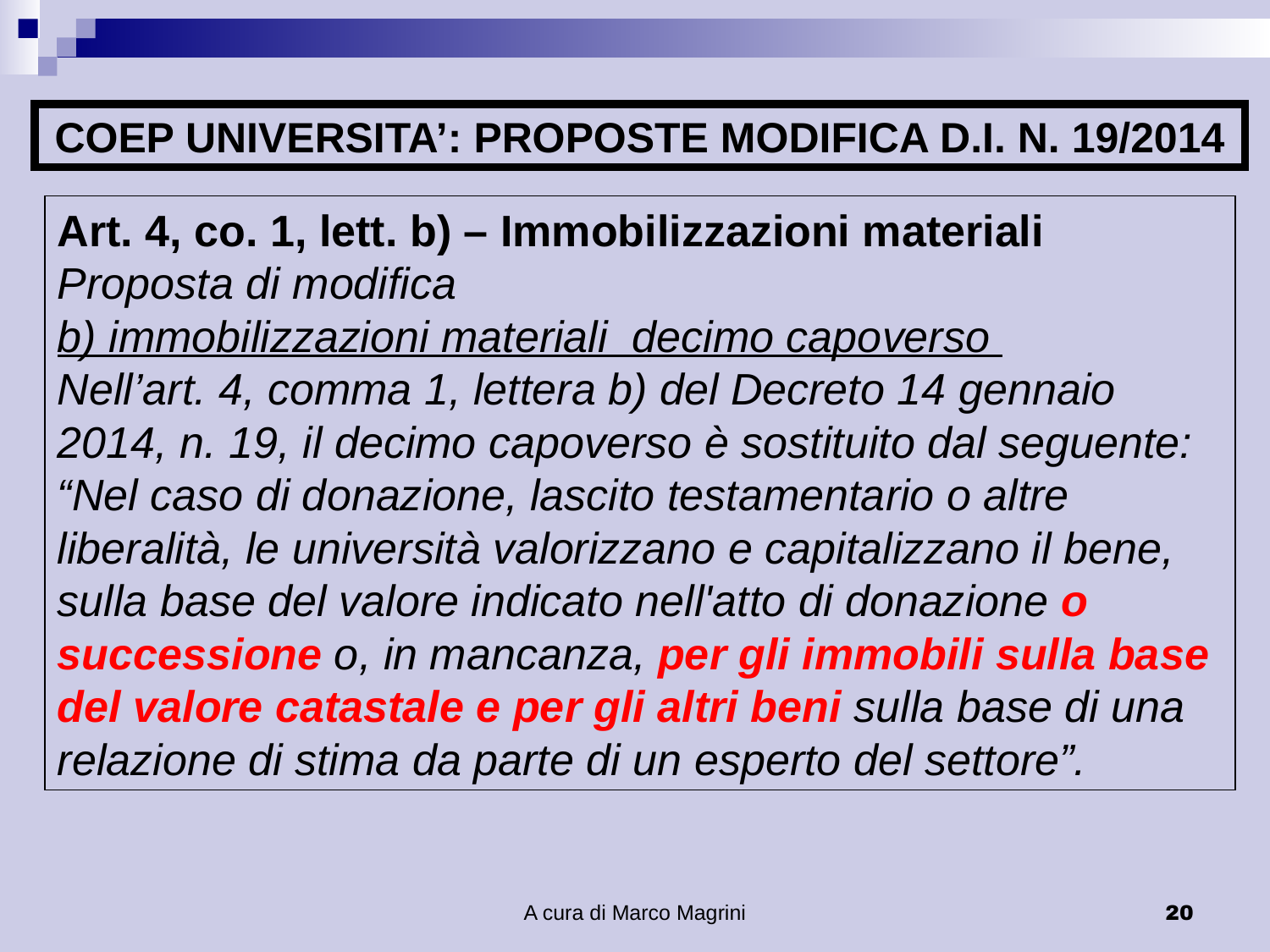

COEP UNIVERSITA’: PROPOSTE MODIFICA D.I. N. 19/2014
Art. 4, co. 1, lett. b) – Immobilizzazioni materiali
Proposta di modifica
b) immobilizzazioni materiali  decimo capoverso
Nell’art. 4, comma 1, lettera b) del Decreto 14 gennaio 2014, n. 19, il decimo capoverso è sostituito dal seguente: “Nel caso di donazione, lascito testamentario o altre liberalità, le università valorizzano e capitalizzano il bene, sulla base del valore indicato nell'atto di donazione o successione o, in mancanza, per gli immobili sulla base del valore catastale e per gli altri beni sulla base di una relazione di stima da parte di un esperto del settore”.
A cura di Marco Magrini
20